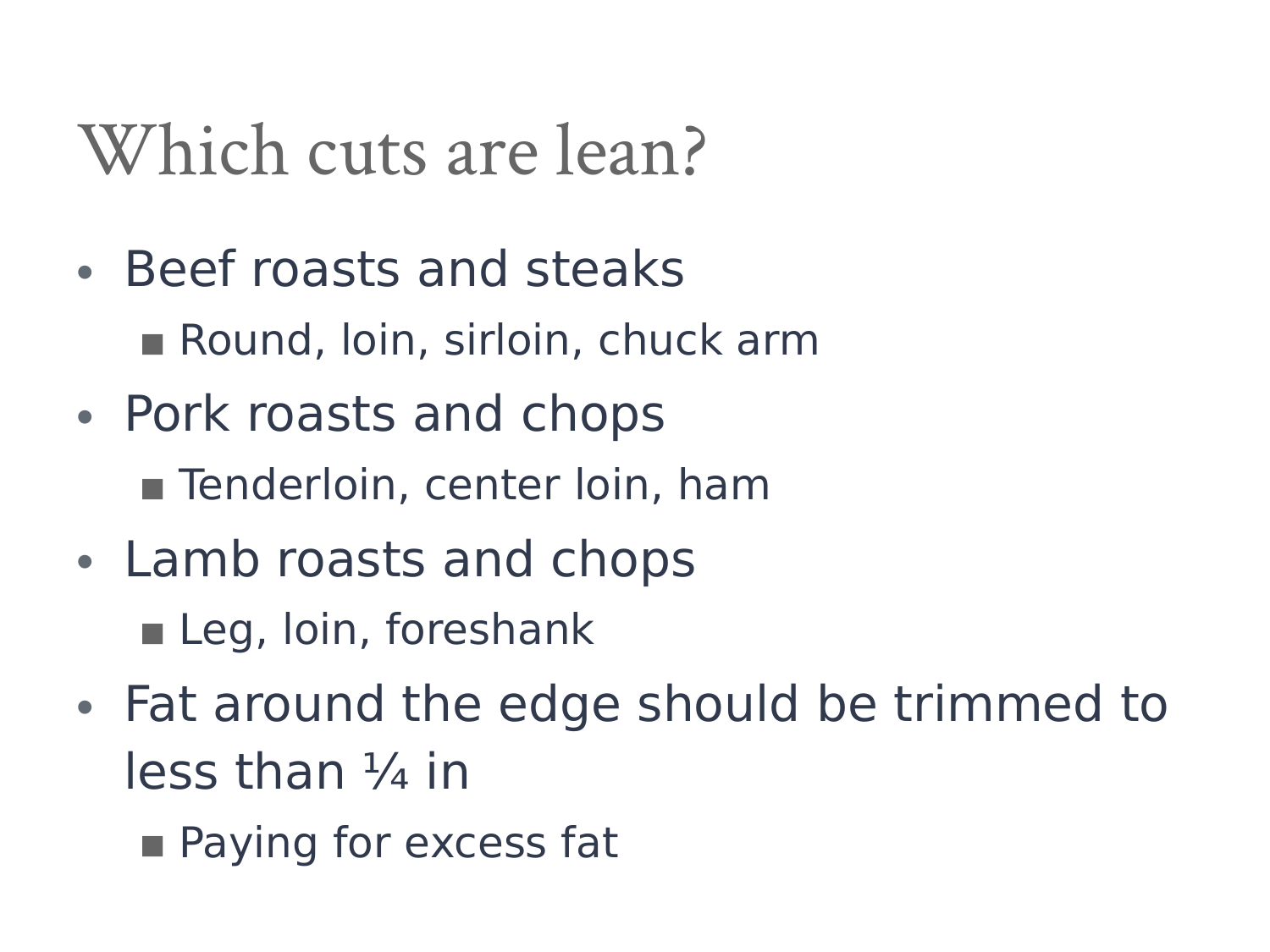

# Which cuts are lean?
Beef roasts and steaks
Round, loin, sirloin, chuck arm
Pork roasts and chops
Tenderloin, center loin, ham
Lamb roasts and chops
Leg, loin, foreshank
Fat around the edge should be trimmed to less than ¼ in
Paying for excess fat